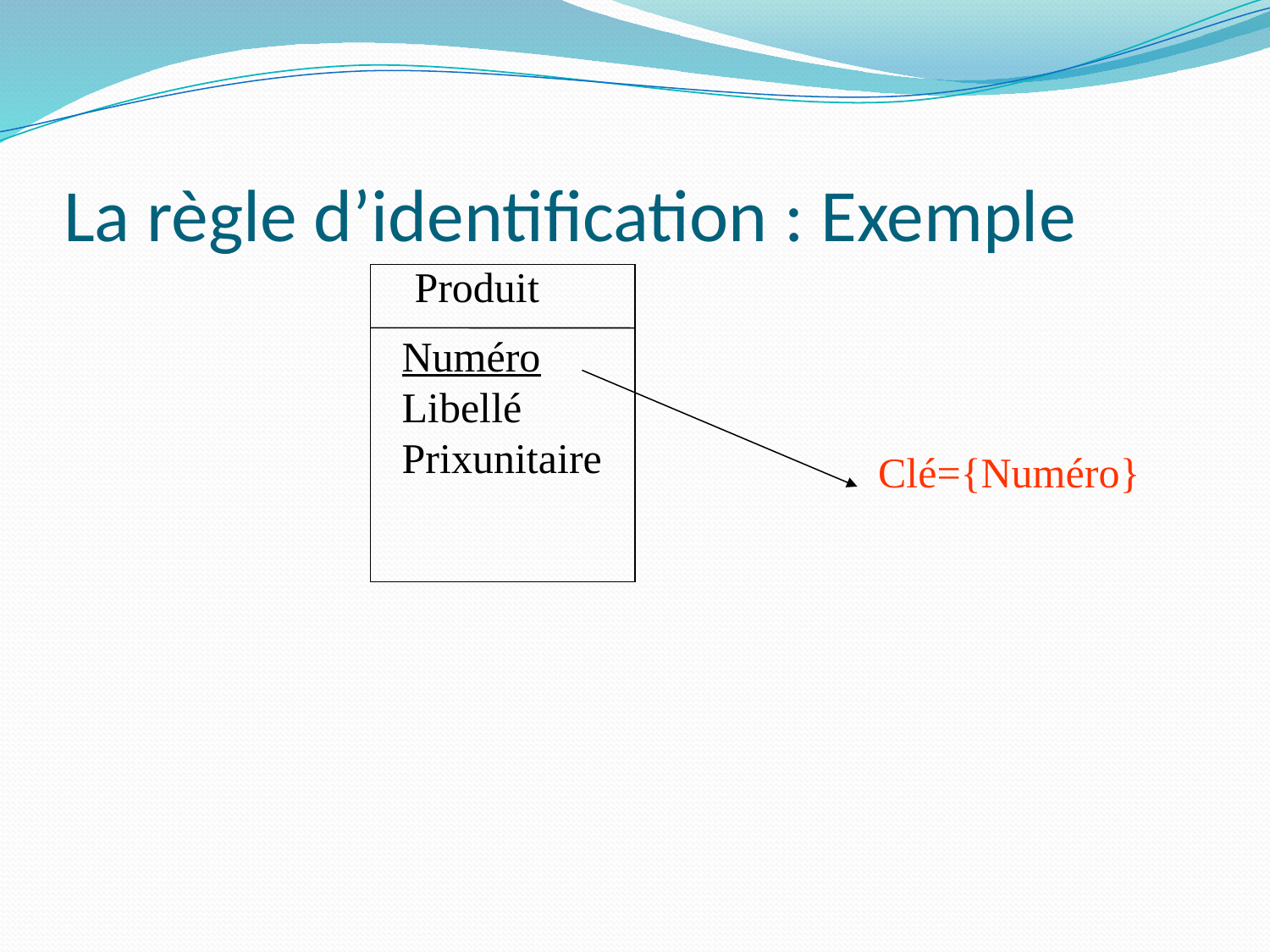

# La règle d’identification : Exemple
Produit

Numéro
Libellé
Prixunitaire

Clé={Numéro}